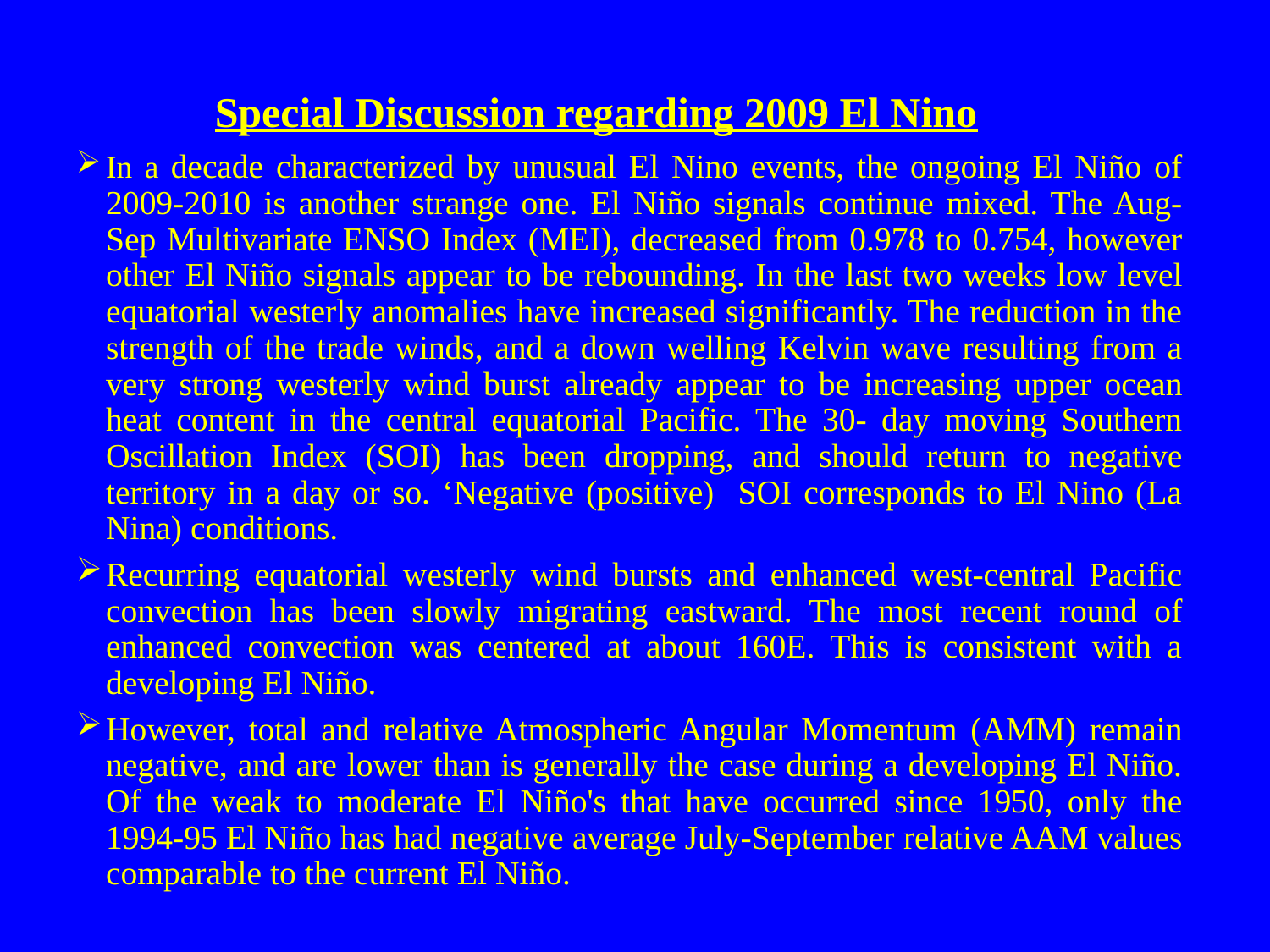

Special Discussion regarding 2009 El Nino

In a decade characterized by unusual El Nino events, the ongoing El Niño of 2009-2010 is another strange one. El Niño signals continue mixed. The Aug-Sep Multivariate ENSO Index (MEI), decreased from 0.978 to 0.754, however other El Niño signals appear to be rebounding. In the last two weeks low level equatorial westerly anomalies have increased significantly. The reduction in the strength of the trade winds, and a down welling Kelvin wave resulting from a very strong westerly wind burst already appear to be increasing upper ocean heat content in the central equatorial Pacific. The 30- day moving Southern Oscillation Index (SOI) has been dropping, and should return to negative territory in a day or so. ‘Negative (positive)  SOI corresponds to El Nino (La Nina) conditions.
Recurring equatorial westerly wind bursts and enhanced west-central Pacific convection has been slowly migrating eastward. The most recent round of enhanced convection was centered at about 160E. This is consistent with a developing El Niño.
However, total and relative Atmospheric Angular Momentum (AMM) remain negative, and are lower than is generally the case during a developing El Niño. Of the weak to moderate El Niño's that have occurred since 1950, only the 1994-95 El Niño has had negative average July-September relative AAM values comparable to the current El Niño.